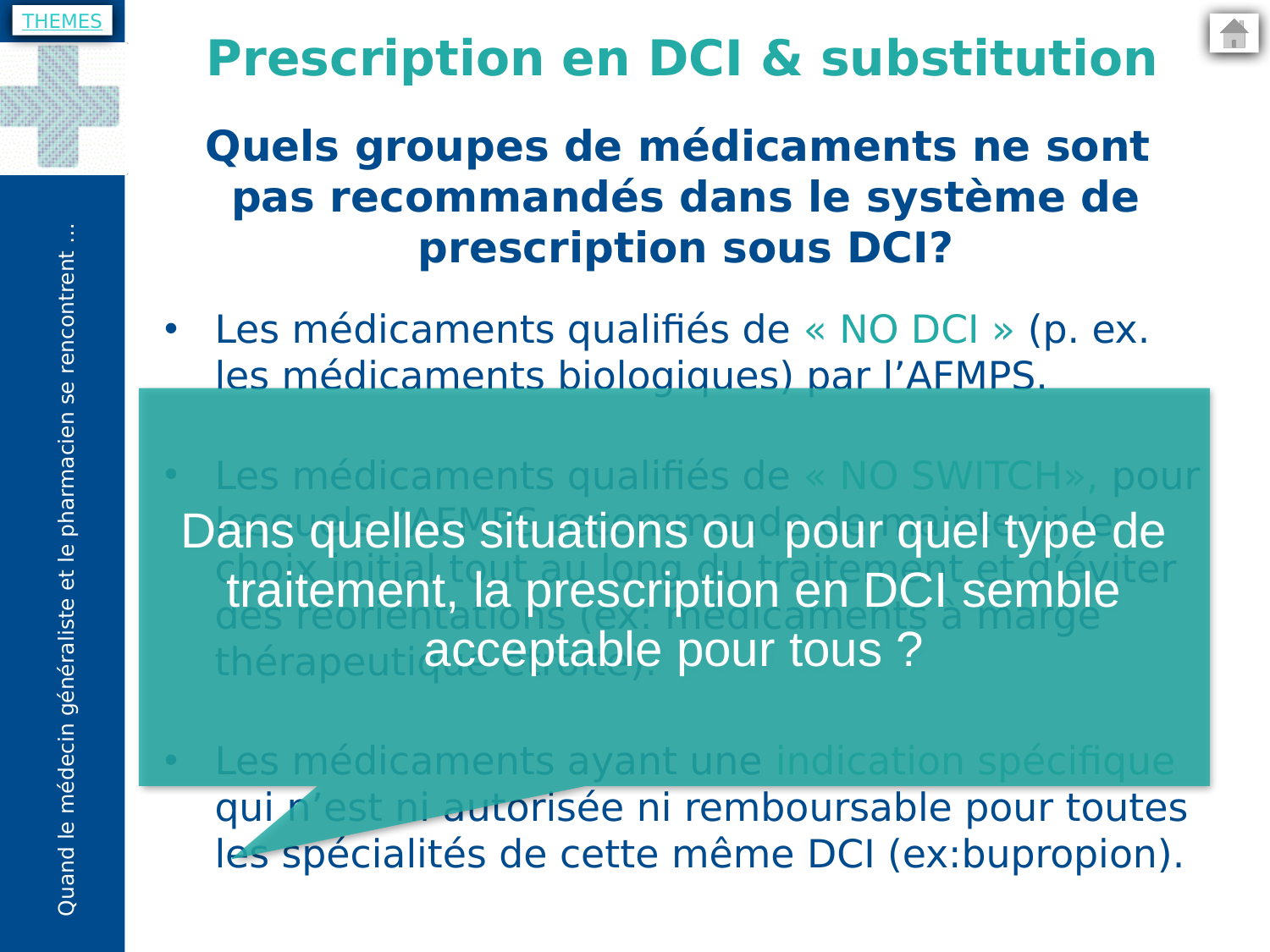

THEMES

Prescription en DCI & substitution
Quels groupes de médicaments ne sont
pas recommandés dans le système de prescription sous DCI?
Les médicaments qualifiés de « NO DCI » (p. ex. les médicaments biologiques) par l’AFMPS.
Les médicaments qualifiés de « NO SWITCH», pour lesquels l’AFMPS recommande de maintenir le choix initial tout au long du traitement et d’éviter des réorientations (ex: médicaments à marge thérapeutique étroite).
Les médicaments ayant une indication spécifique qui n’est ni autorisée ni remboursable pour toutes les spécialités de cette même DCI (ex:bupropion).
Dans quelles situations ou  pour quel type de traitement, la prescription en DCI semble acceptable pour tous ?